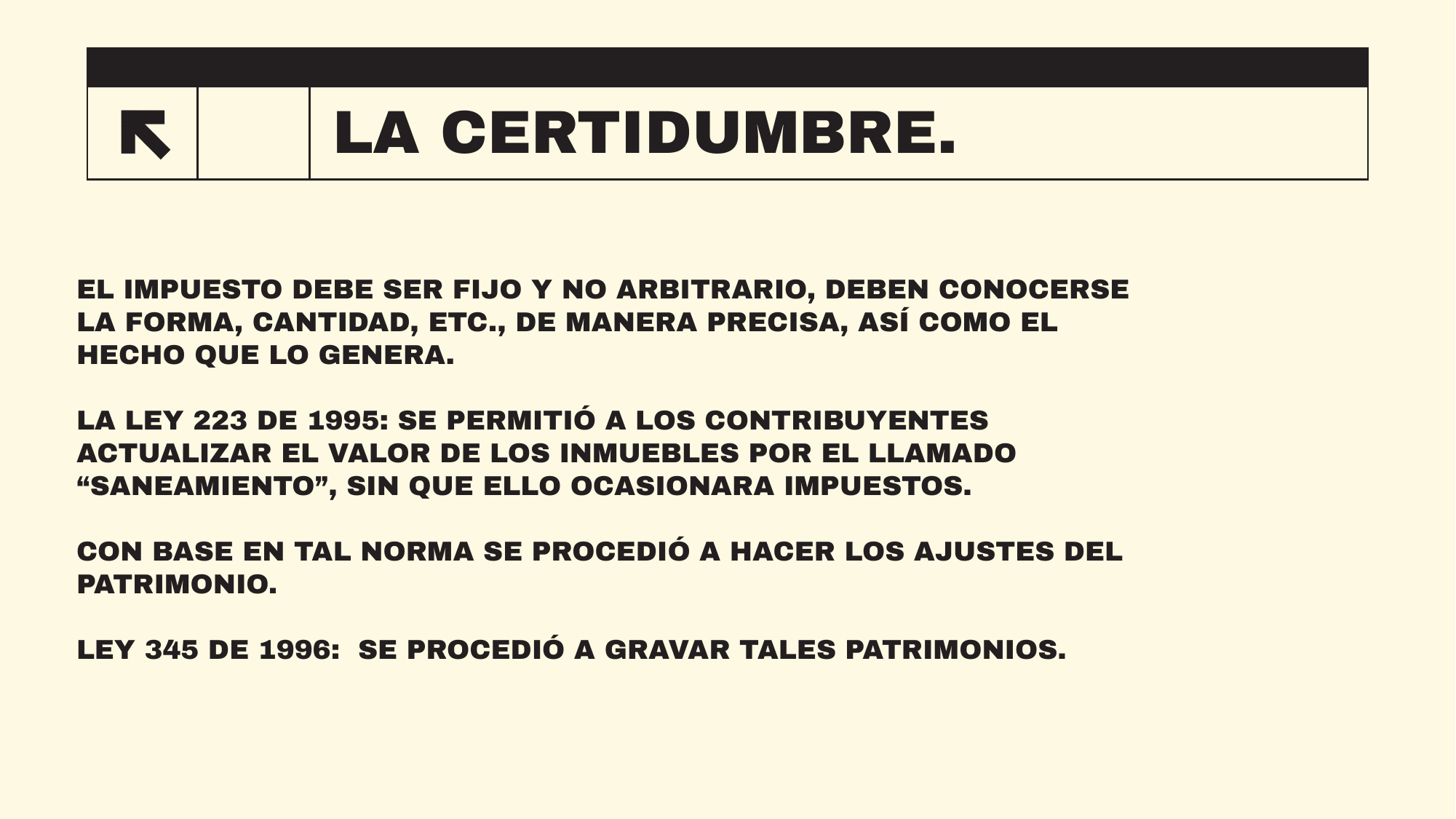

# LA CERTIDUMBRE.

18
EL IMPUESTO DEBE SER FIJO Y NO ARBITRARIO, DEBEN CONOCERSE LA FORMA, CANTIDAD, ETC., DE MANERA PRECISA, ASÍ COMO EL HECHO QUE LO GENERA.

LA LEY 223 DE 1995: SE PERMITIÓ A LOS CONTRIBUYENTES ACTUALIZAR EL VALOR DE LOS INMUEBLES POR EL LLAMADO “SANEAMIENTO”, SIN QUE ELLO OCASIONARA IMPUESTOS.

CON BASE EN TAL NORMA SE PROCEDIÓ A HACER LOS AJUSTES DEL PATRIMONIO.

LEY 345 DE 1996:  SE PROCEDIÓ A GRAVAR TALES PATRIMONIOS.